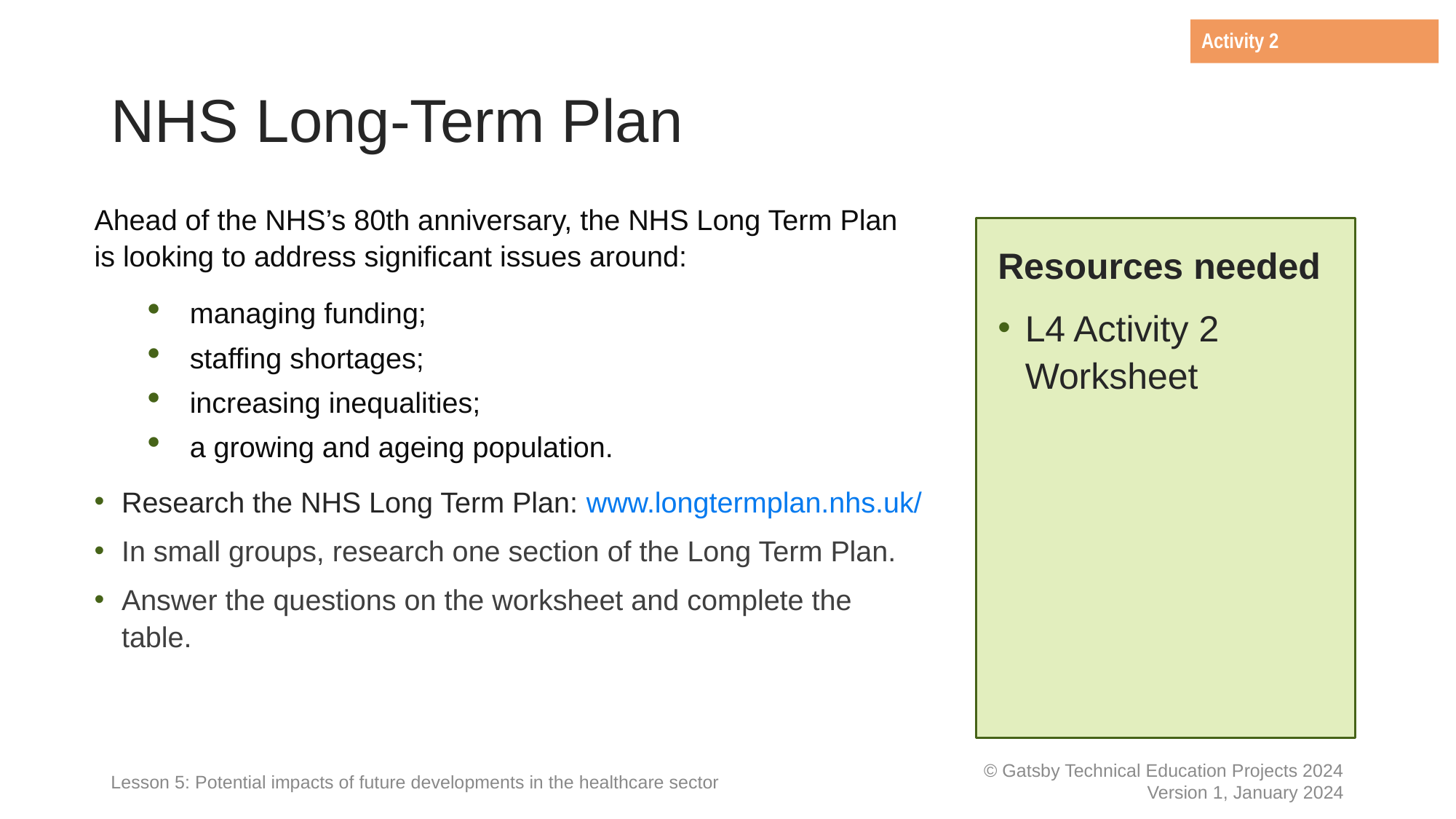

Activity 2
# NHS Long-Term Plan
Ahead of the NHS’s 80th anniversary, the NHS Long Term Plan is looking to address significant issues around:
managing funding;
staffing shortages;
increasing inequalities;
a growing and ageing population.
Research the NHS Long Term Plan: www.longtermplan.nhs.uk/
In small groups, research one section of the Long Term Plan.
Answer the questions on the worksheet and complete the table.
Resources needed
L4 Activity 2 Worksheet

Lesson 5: Potential impacts of future developments in the healthcare sector